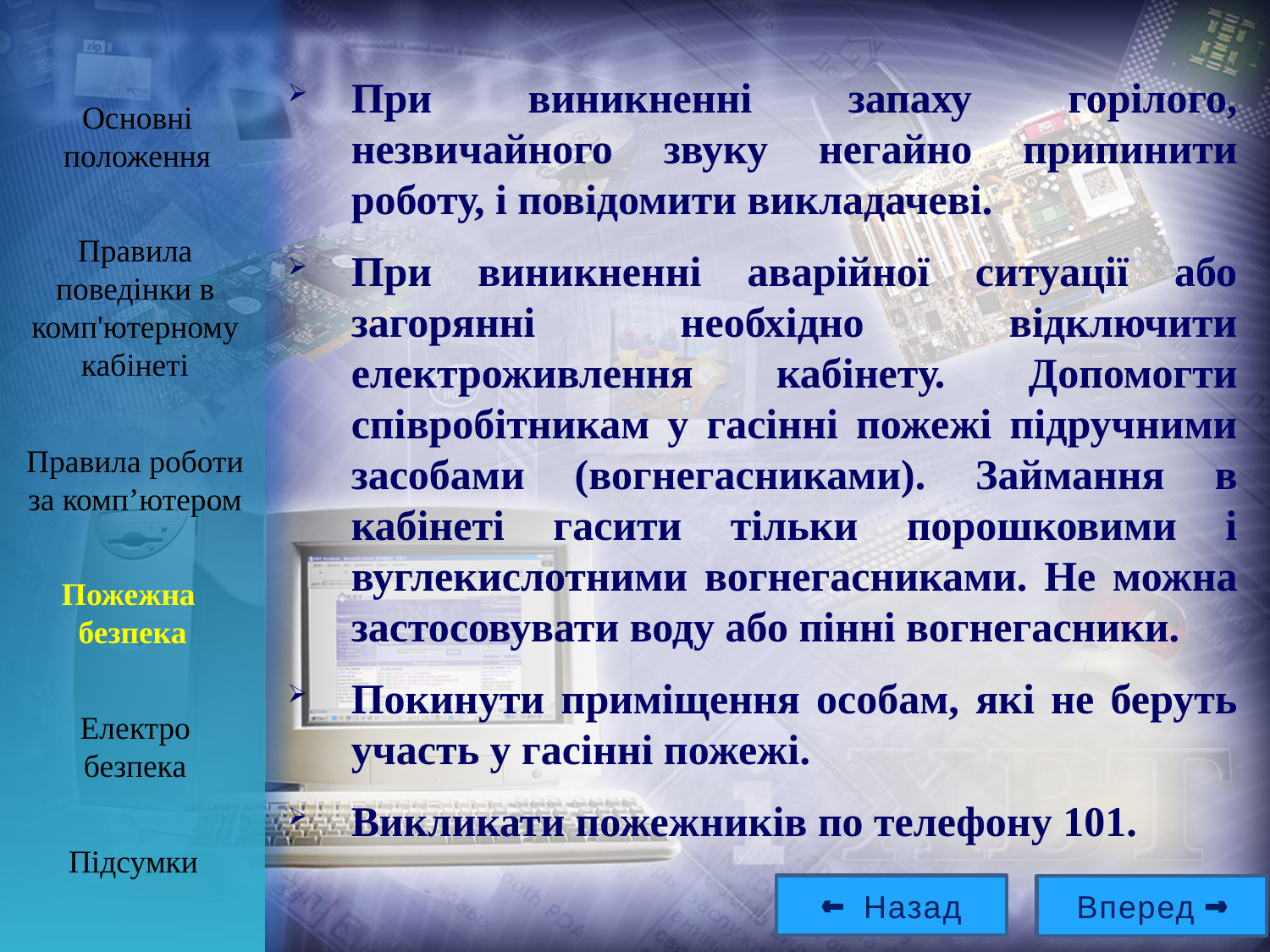

При виникненні запаху горілого, незвичайного звуку негайно припинити роботу, і повідомити викладачеві.
При виникненні аварійної ситуації або загорянні необхідно відключити електроживлення кабінету. Допомогти співробітникам у гасінні пожежі підручними засобами (вогнегасниками). Займання в кабінеті гасити тільки порошковими і вуглекислотними вогнегасниками. Не можна застосовувати воду або пінні вогнегасники.
Покинути приміщення особам, які не беруть участь у гасінні пожежі.
Викликати пожежників по телефону 101.
Основні положення
Правила поведінки в комп'ютерному кабінеті
Правила роботи за комп’ютером
Пожежна
безпека
Електро
безпека
Підсумки
←  Назад
Вперед →